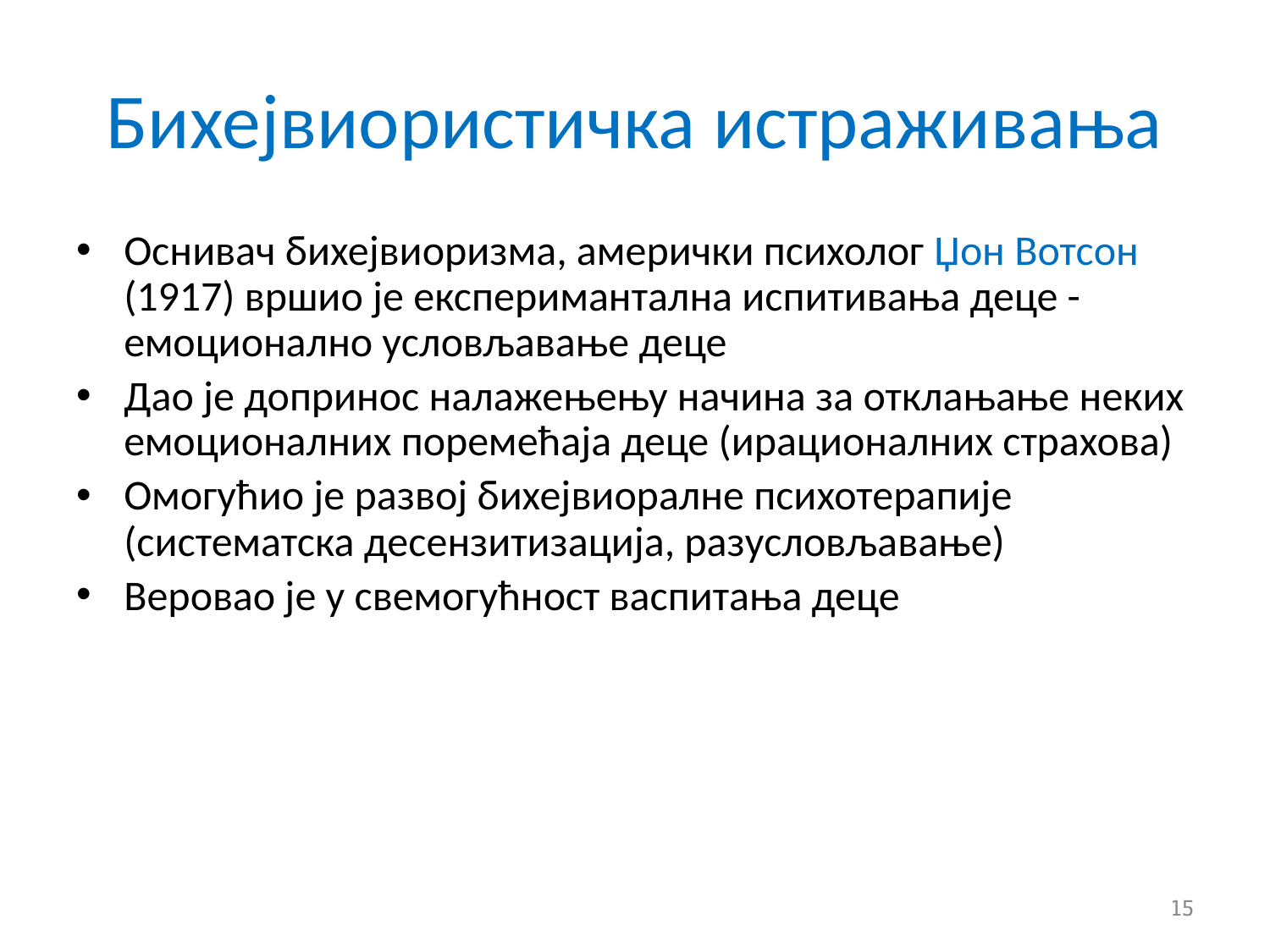

# Бихејвиористичка истраживања
Оснивач бихејвиоризма, амерички психолог Џон Вотсон (1917) вршио је експеримантална испитивања деце - емоционално условљавање деце
Дао је допринос налажењењу начина за отклањање неких емоционалних поремећаја деце (ирационалних страхова)
Омогућио је развој бихејвиоралне психотерапије (систематска десензитизација, разусловљавање)
Веровао је у свемогућност васпитања деце

15